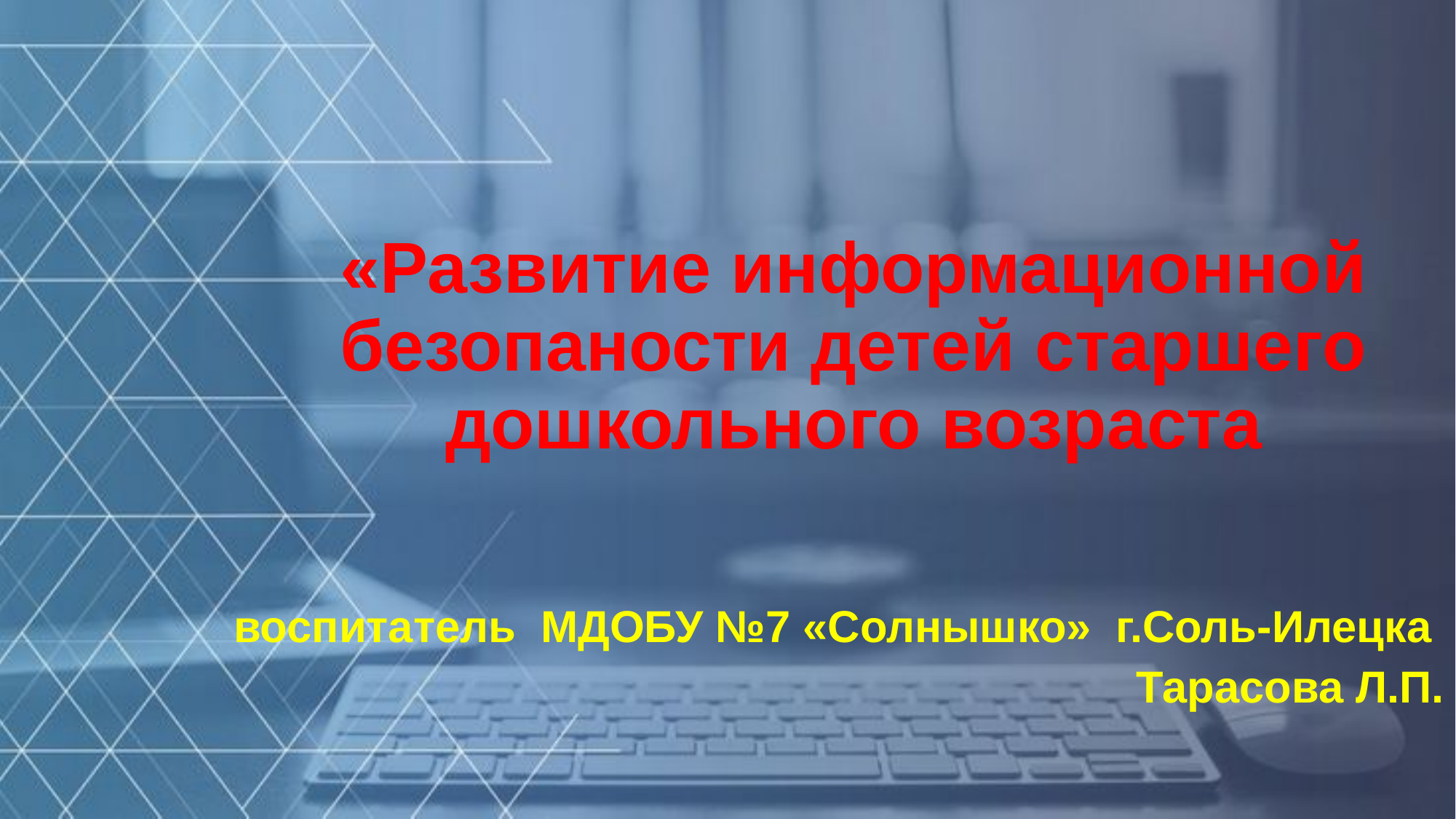

# «Развитие информационной безопаности детей старшего дошкольного возраста
воспитатель  МДОБУ №7 «Солнышко»  г.Соль-Илецка
Тарасова Л.П.